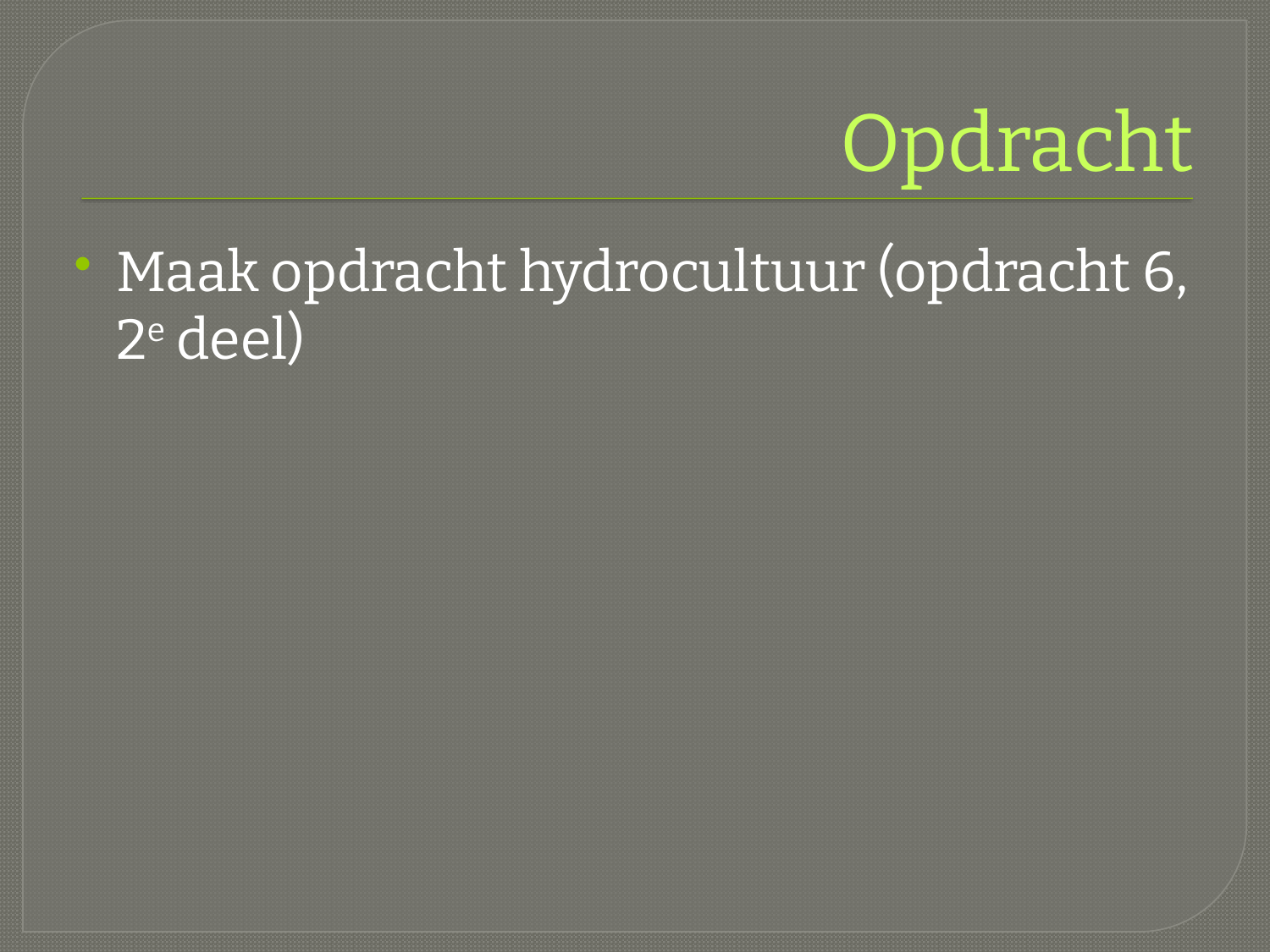

# Opdracht
Maak opdracht hydrocultuur (opdracht 6, 2e deel)